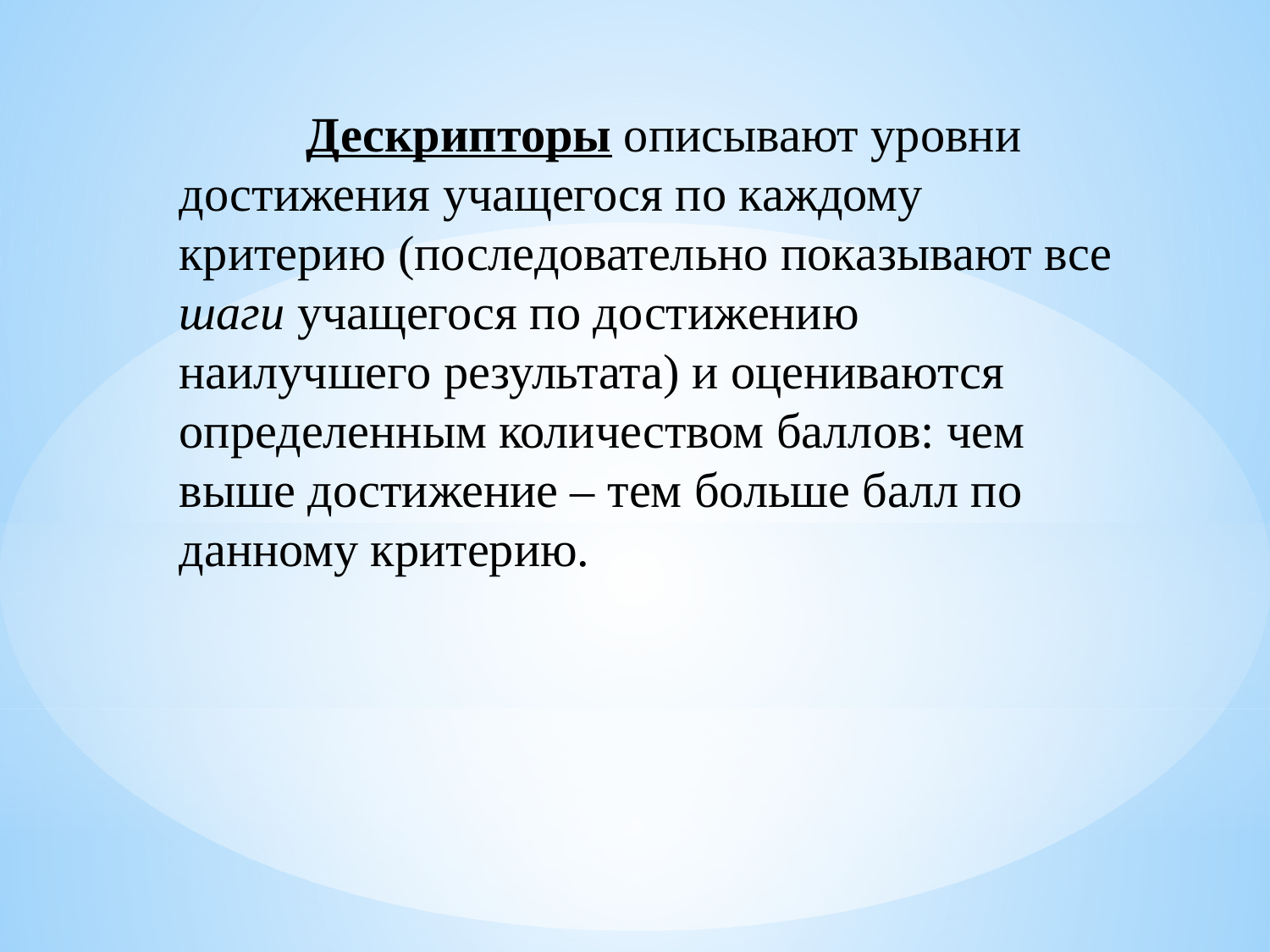

Дескрипторы описывают уровни достижения учащегося по каждому критерию (последовательно показывают все шаги учащегося по достижению наилучшего результата) и оцениваются определенным количеством баллов: чем выше достижение – тем больше балл по данному критерию.